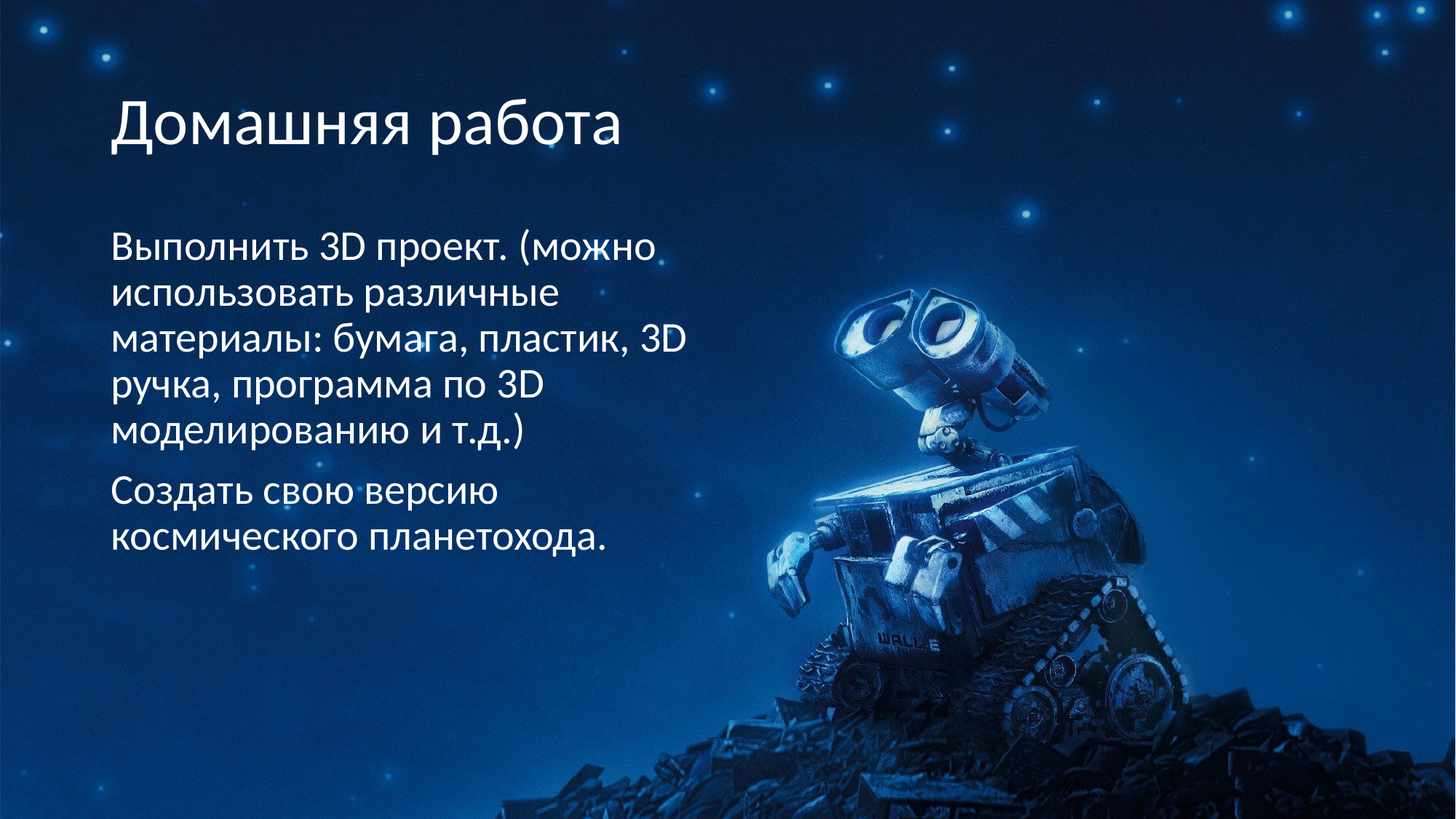

# Домашняя работа
Выполнить 3D проект. (можно использовать различные материалы: бумага, пластик, 3D ручка, программа по 3D моделированию и т.д.)
Создать свою версию космического планетохода.